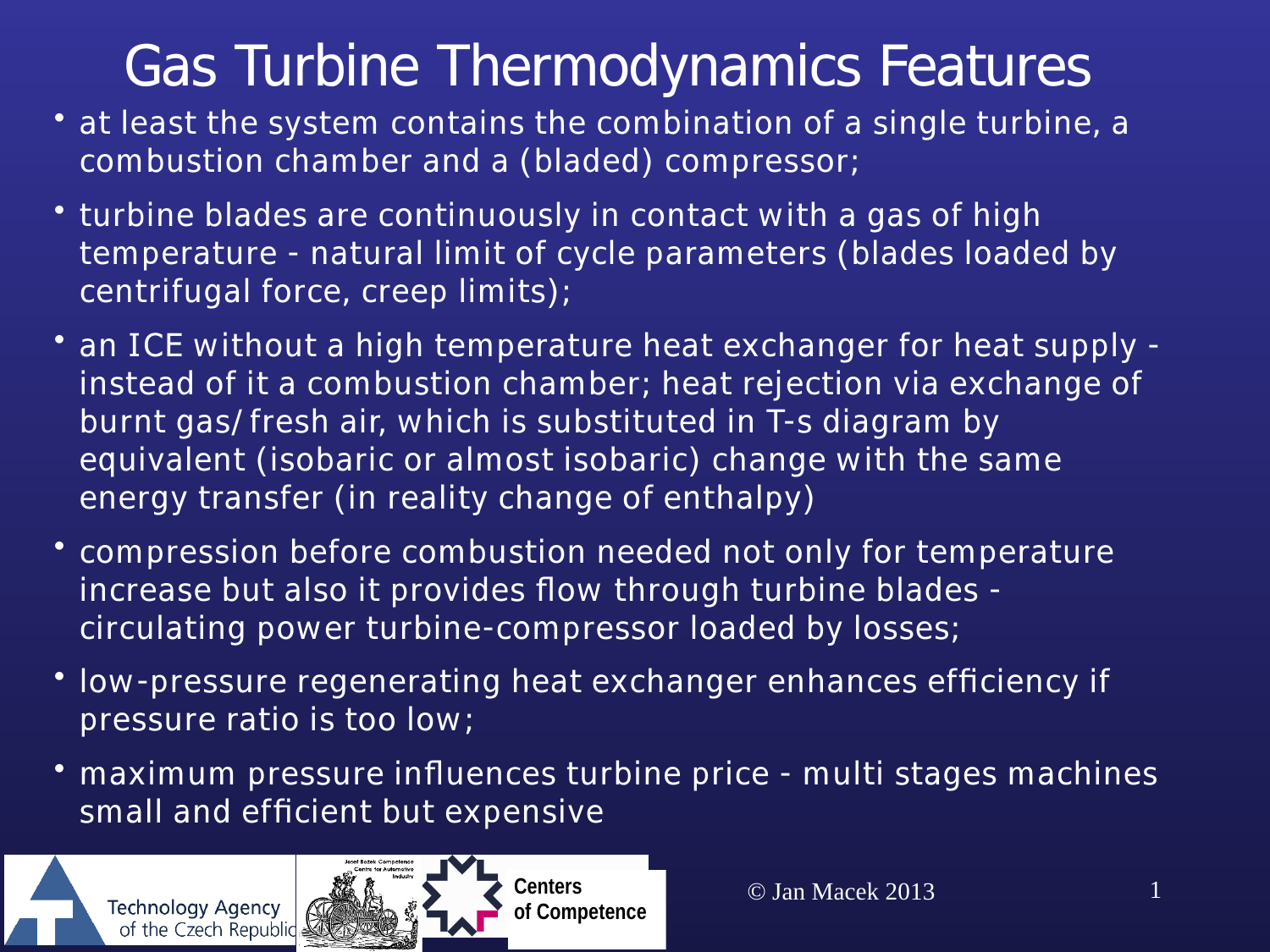

# Gas Turbine Thermodynamics Features
at least the system contains the combination of a single turbine, a combustion chamber and a (bladed) compressor;
turbine blades are continuously in contact with a gas of high temperature - natural limit of cycle parameters (blades loaded by centrifugal force, creep limits);
an ICE without a high temperature heat exchanger for heat supply - instead of it a combustion chamber; heat rejection via exchange of burnt gas/fresh air, which is substituted in T-s diagram by equivalent (isobaric or almost isobaric) change with the same energy transfer (in reality change of enthalpy)
compression before combustion needed not only for temperature increase but also it provides flow through turbine blades - circulating power turbine-compressor loaded by losses;
low-pressure regenerating heat exchanger enhances efficiency if pressure ratio is too low;
maximum pressure influences turbine price - multi stages machines small and efficient but expensive
6.3.2015
1
© Jan Macek 2013